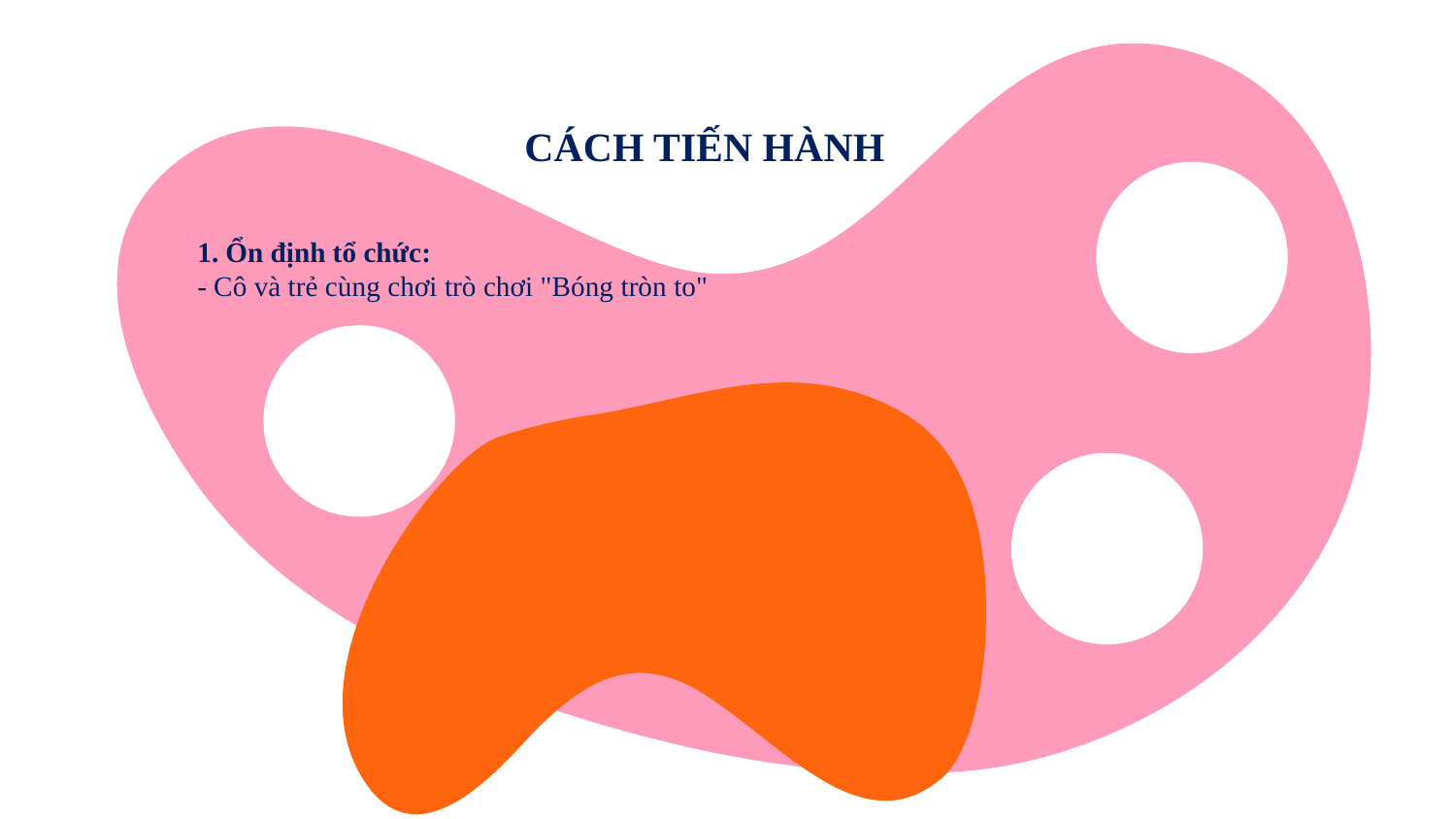

CÁCH TIẾN HÀNH

1. Ổn định tổ chức:
- Cô và trẻ cùng chơi trò chơi "Bóng tròn to"